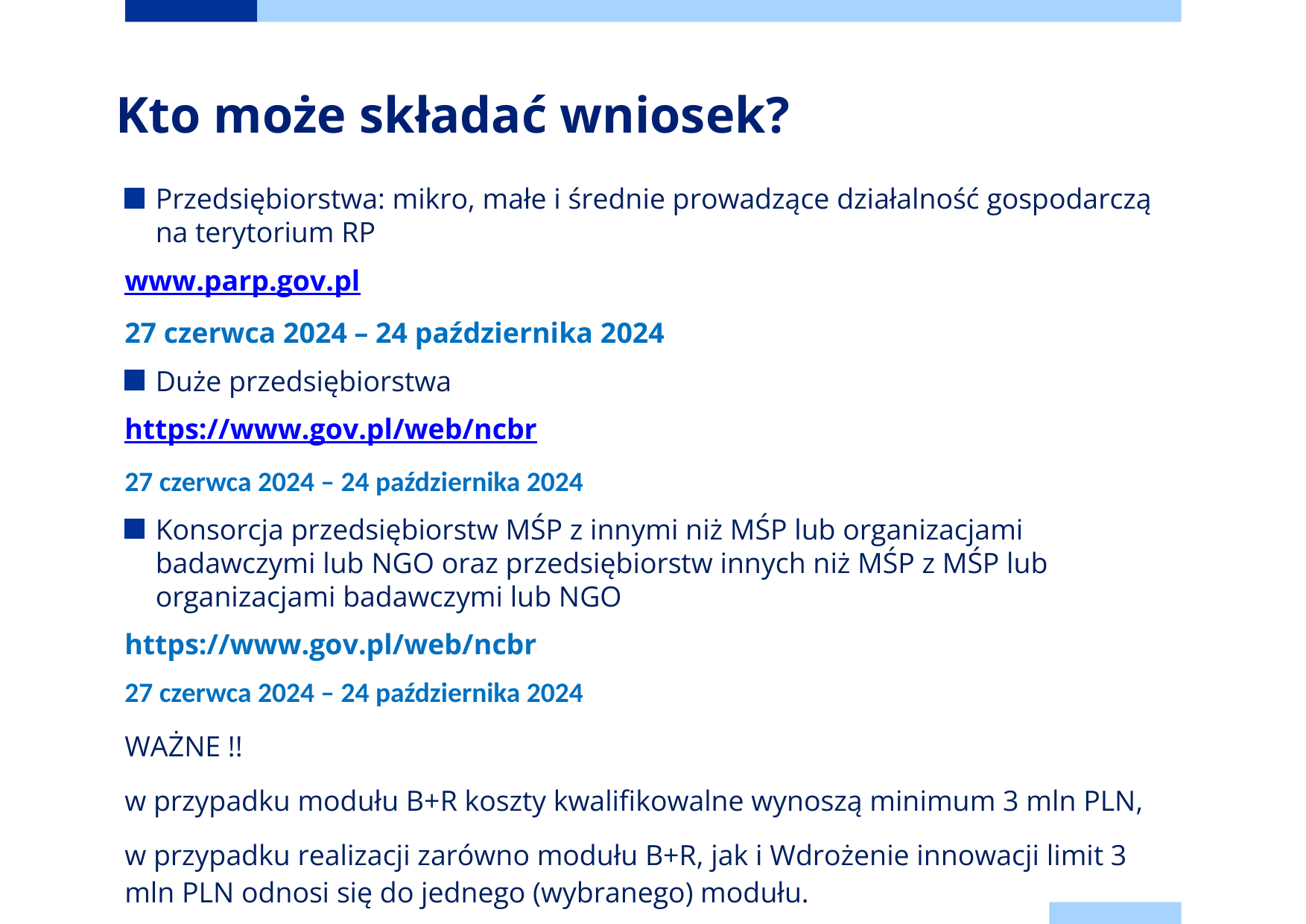

# Kto może składać wniosek?
Przedsiębiorstwa: mikro, małe i średnie prowadzące działalność gospodarczą na terytorium RP
www.parp.gov.pl
27 czerwca 2024 – 24 października 2024
Duże przedsiębiorstwa
https://www.gov.pl/web/ncbr
27 czerwca 2024 – 24 października 2024
Konsorcja przedsiębiorstw MŚP z innymi niż MŚP lub organizacjami badawczymi lub NGO oraz przedsiębiorstw innych niż MŚP z MŚP lub organizacjami badawczymi lub NGO
https://www.gov.pl/web/ncbr
27 czerwca 2024 – 24 października 2024
WAŻNE !!
w przypadku modułu B+R koszty kwalifikowalne wynoszą minimum 3 mln PLN,
w przypadku realizacji zarówno modułu B+R, jak i Wdrożenie innowacji limit 3 mln PLN odnosi się do jednego (wybranego) modułu.